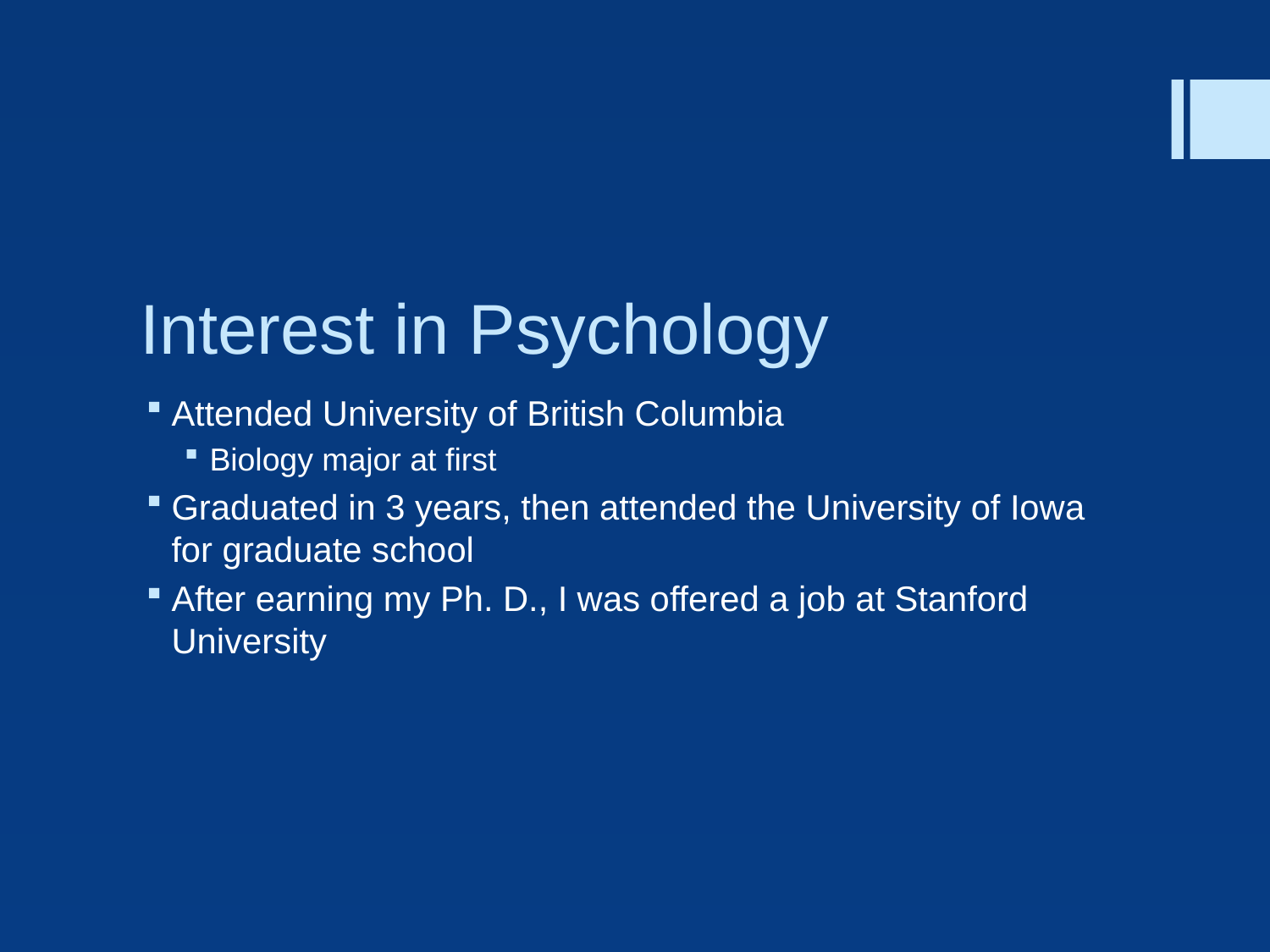

# Interest in Psychology
Attended University of British Columbia
Biology major at first
Graduated in 3 years, then attended the University of Iowa for graduate school
After earning my Ph. D., I was offered a job at Stanford University